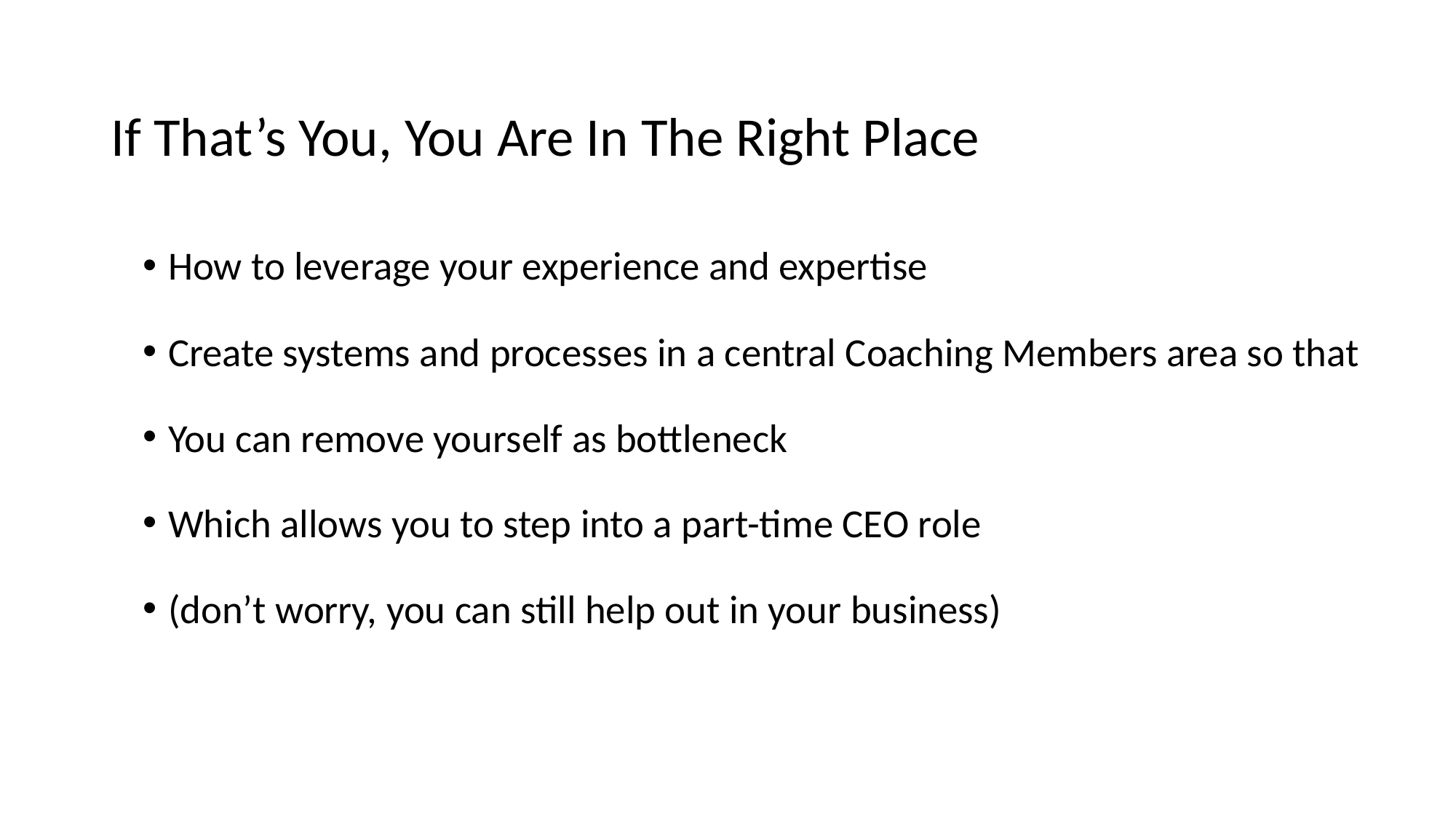

# If That’s You, You Are In The Right Place
How to leverage your experience and expertise
Create systems and processes in a central Coaching Members area so that
You can remove yourself as bottleneck
Which allows you to step into a part-time CEO role
(don’t worry, you can still help out in your business)